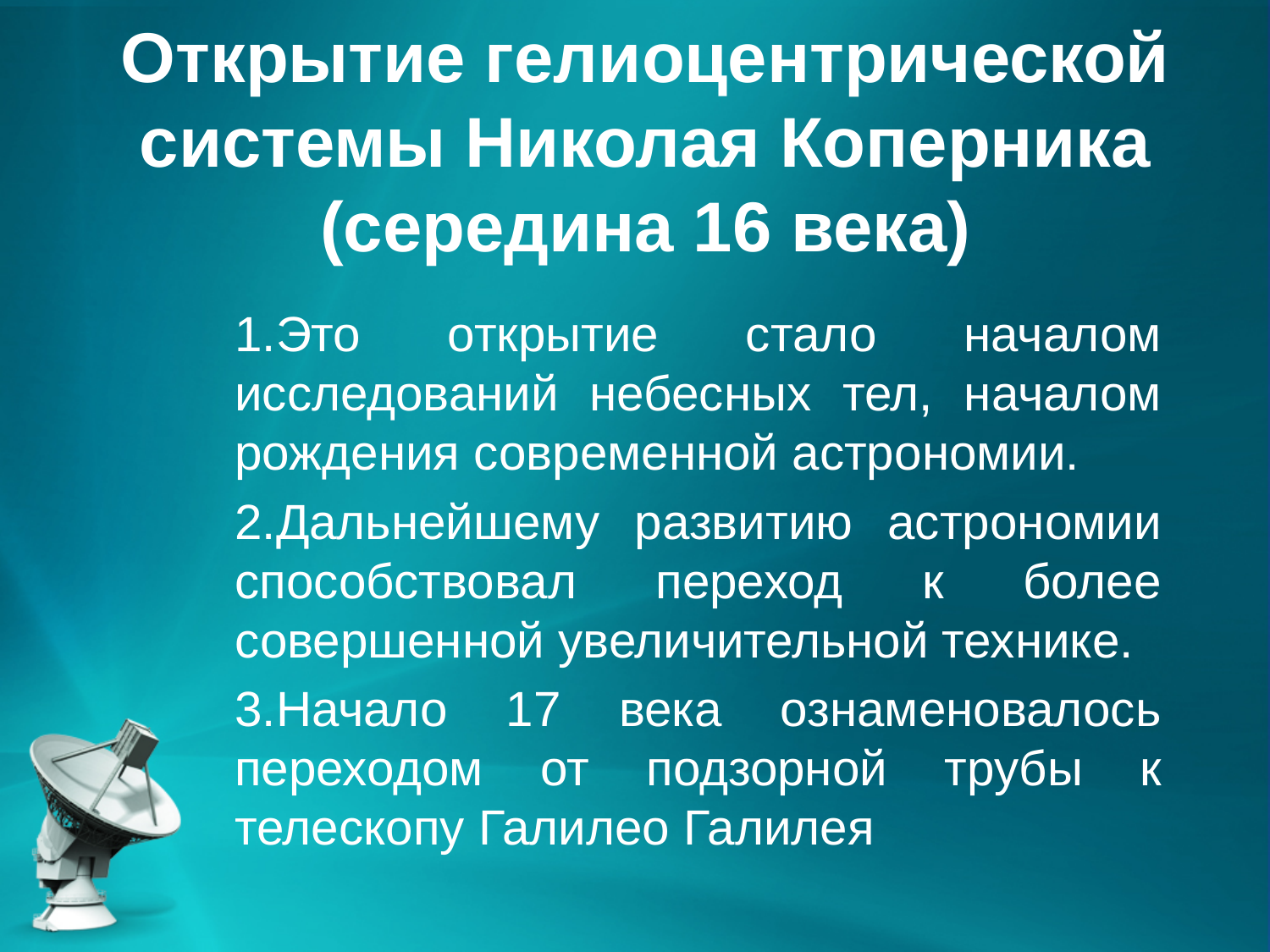

# Открытие гелиоцентрической системы Николая Коперника (середина 16 века)
1.Это открытие стало началом исследований небесных тел, началом рождения современной астрономии.
2.Дальнейшему развитию астрономии способствовал переход к более совершенной увеличительной технике.
3.Начало 17 века ознаменовалось переходом от подзорной трубы к телескопу Галилео Галилея